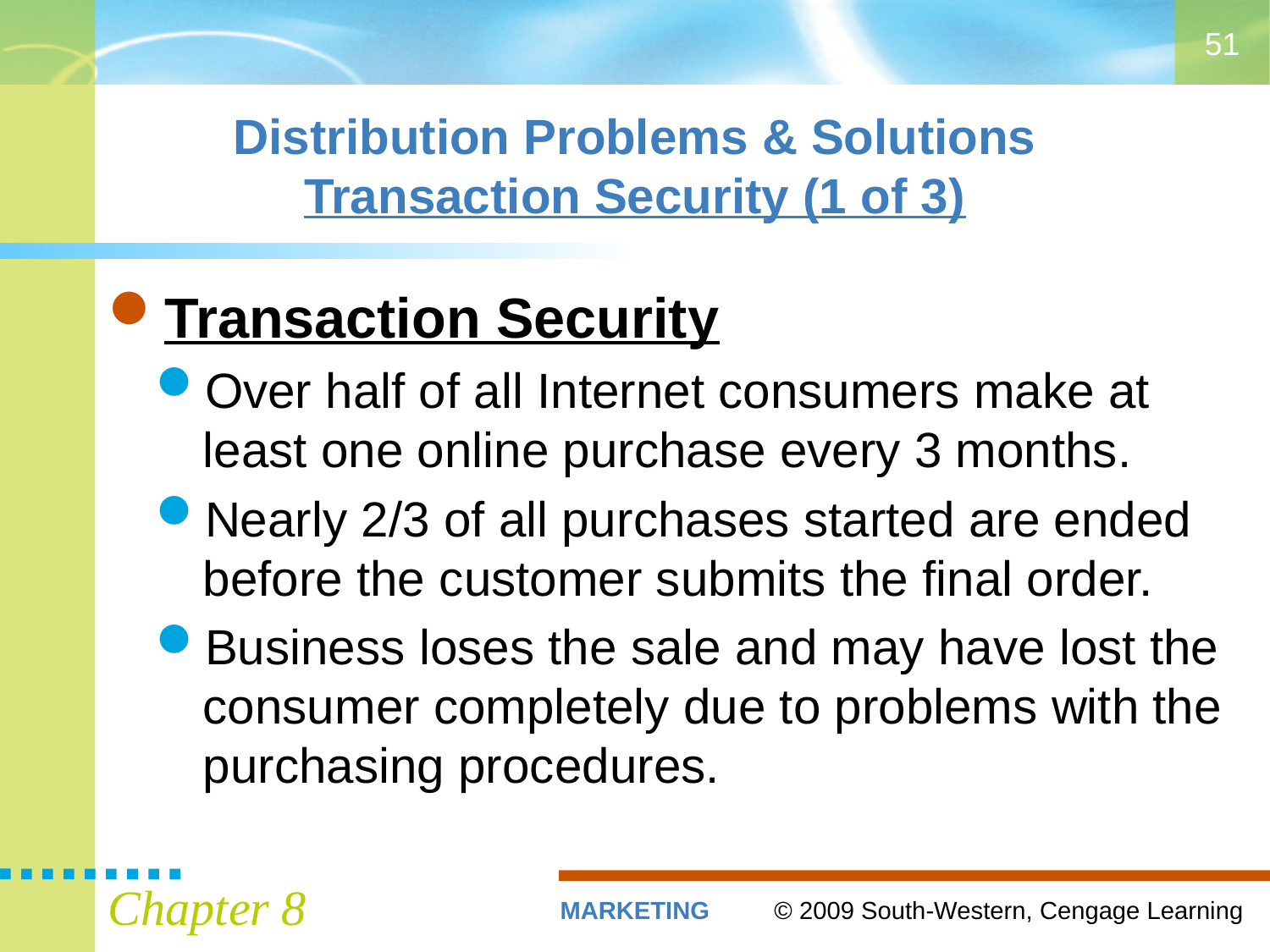

51
# Distribution Problems & Solutions Transaction Security (1 of 3)
Transaction Security
Over half of all Internet consumers make at least one online purchase every 3 months.
Nearly 2/3 of all purchases started are ended before the customer submits the final order.
Business loses the sale and may have lost the consumer completely due to problems with the purchasing procedures.

Chapter 8